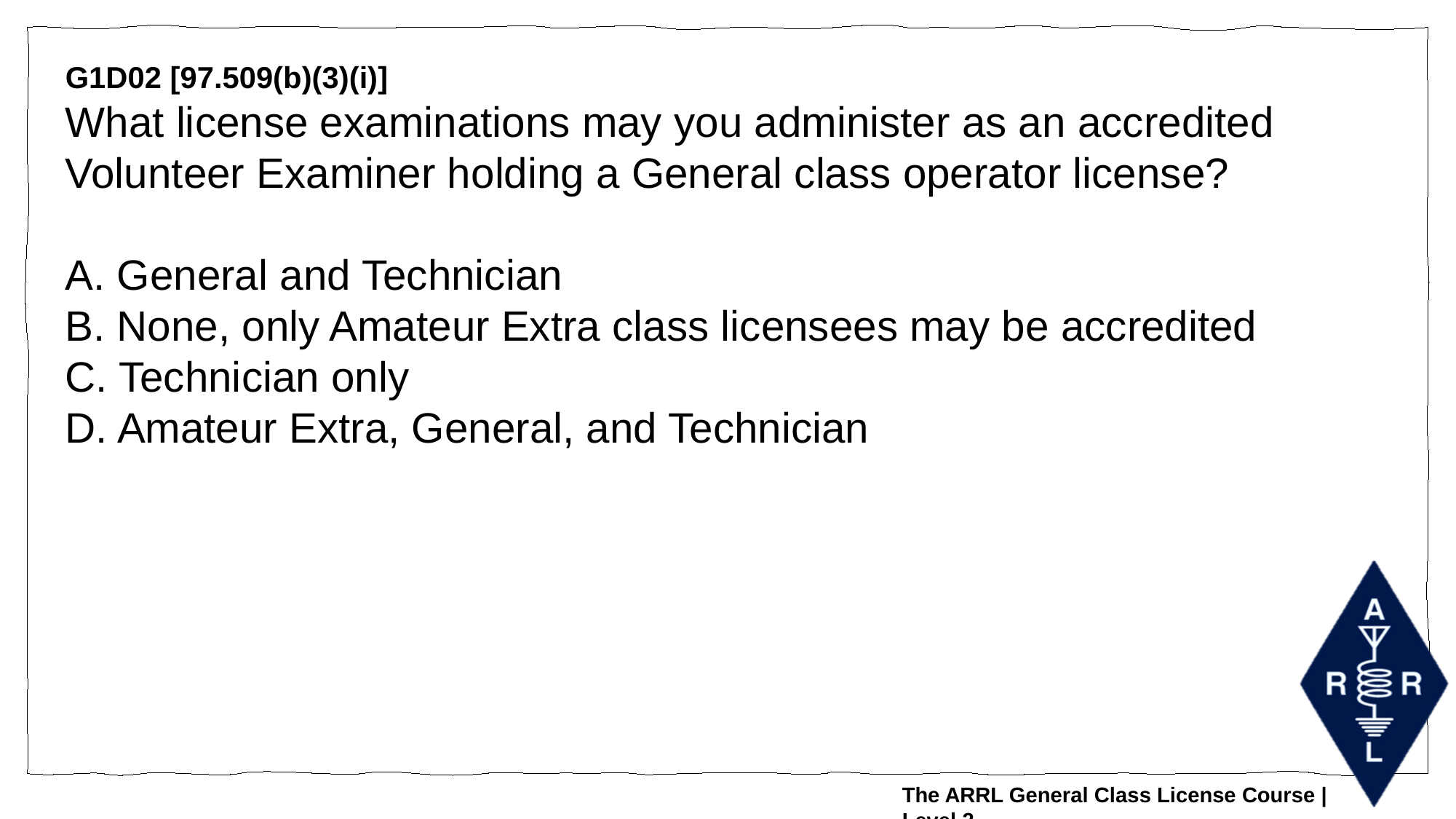

G1D02 [97.509(b)(3)(i)]
What license examinations may you administer as an accredited Volunteer Examiner holding a General class operator license?

A. General and Technician
B. None, only Amateur Extra class licensees may be accredited
C. Technician only
D. Amateur Extra, General, and Technician